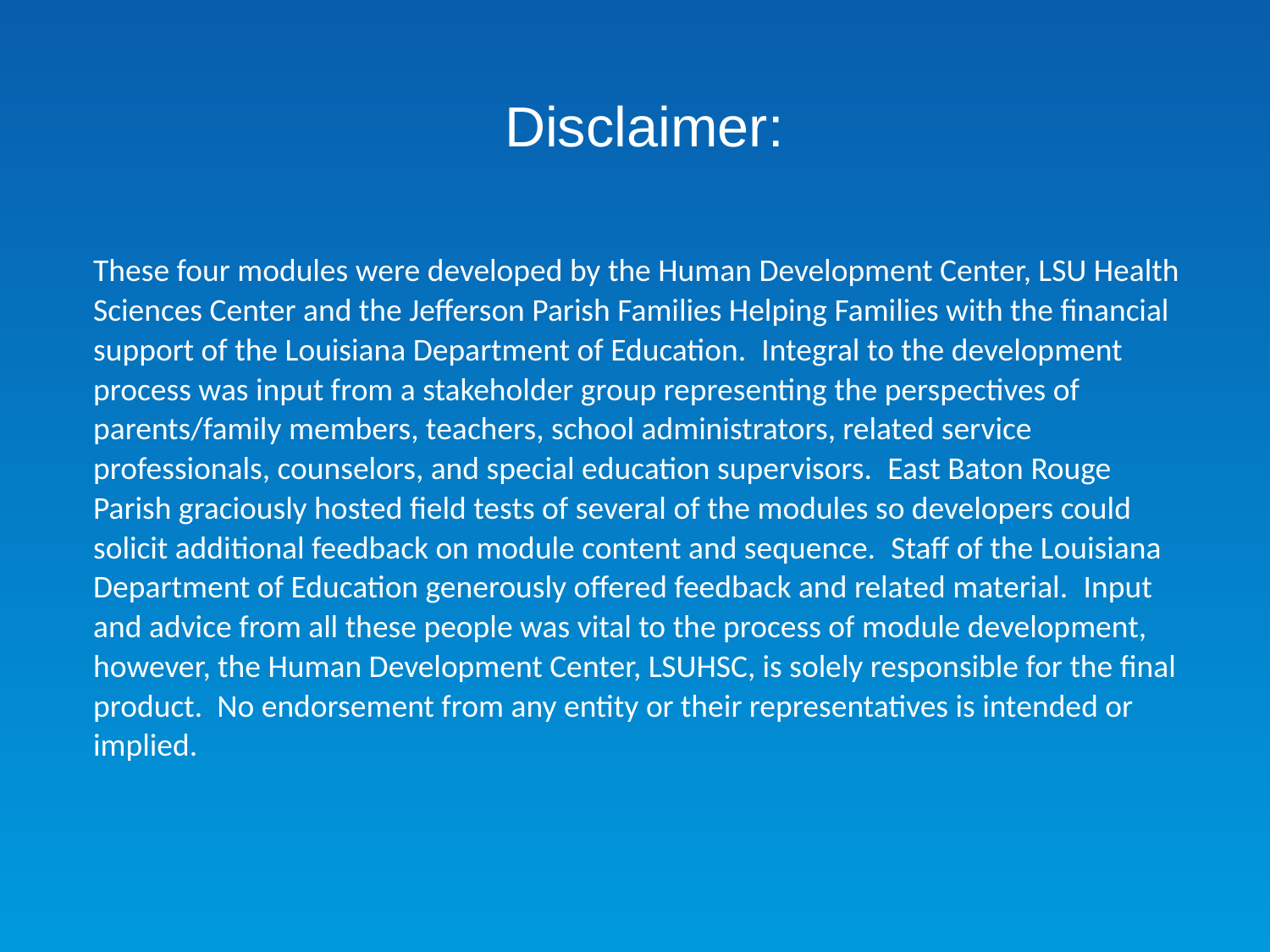

Disclaimer:
These four modules were developed by the Human Development Center, LSU Health Sciences Center and the Jefferson Parish Families Helping Families with the financial support of the Louisiana Department of Education.  Integral to the development process was input from a stakeholder group representing the perspectives of parents/family members, teachers, school administrators, related service professionals, counselors, and special education supervisors.  East Baton Rouge Parish graciously hosted field tests of several of the modules so developers could solicit additional feedback on module content and sequence.  Staff of the Louisiana Department of Education generously offered feedback and related material.  Input and advice from all these people was vital to the process of module development, however, the Human Development Center, LSUHSC, is solely responsible for the final product.  No endorsement from any entity or their representatives is intended or implied.